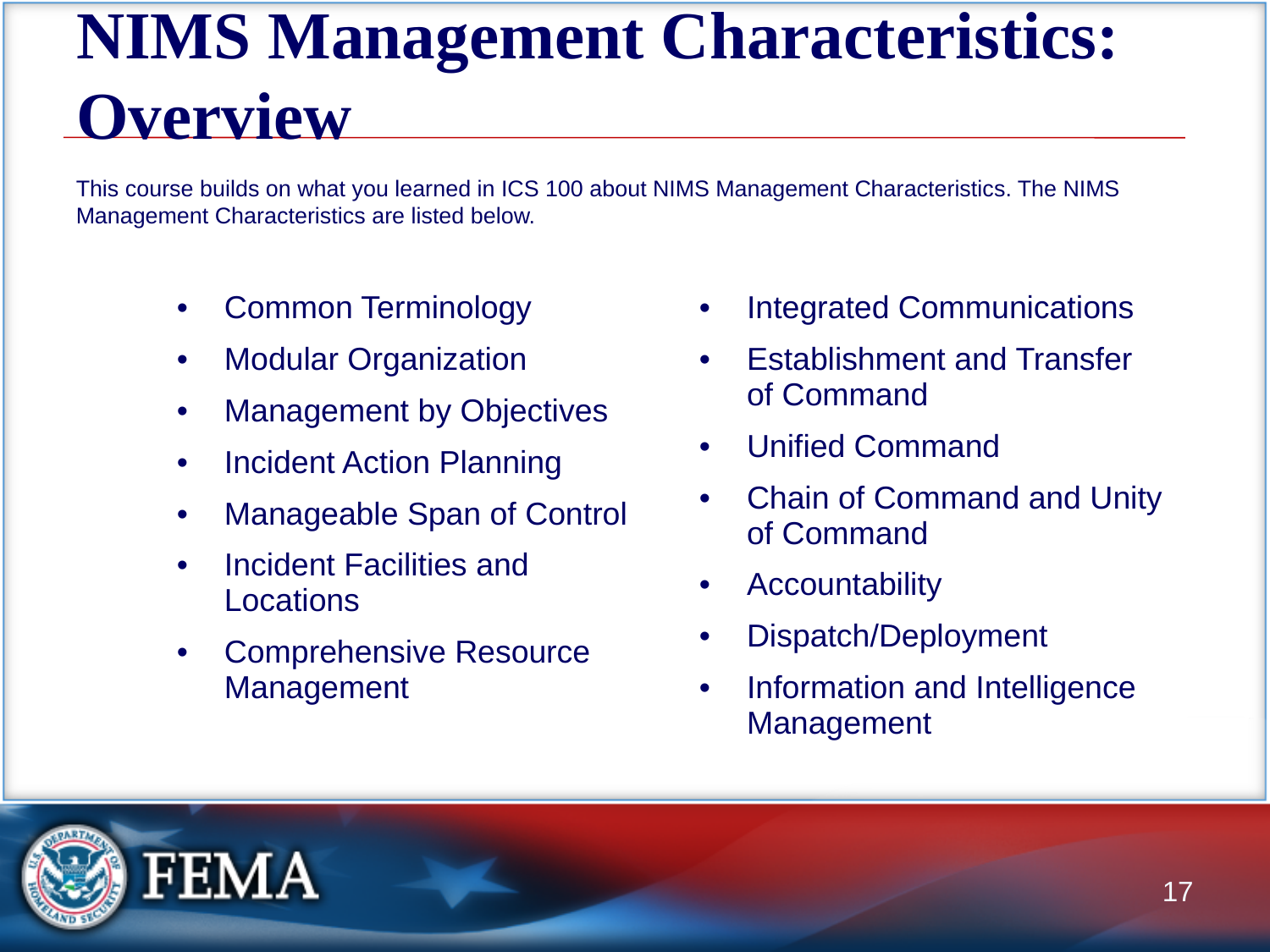

# NIMS Management Characteristics: Overview
This course builds on what you learned in ICS 100 about NIMS Management Characteristics. The NIMS Management Characteristics are listed below.
|  |  |  |
| --- | --- | --- |
|  | Common Terminology Modular Organization Management by Objectives Incident Action Planning Manageable Span of Control Incident Facilities and Locations Comprehensive Resource Management | Integrated Communications Establishment and Transfer of Command Unified Command Chain of Command and Unity of Command Accountability Dispatch/Deployment Information and Intelligence Management |
17